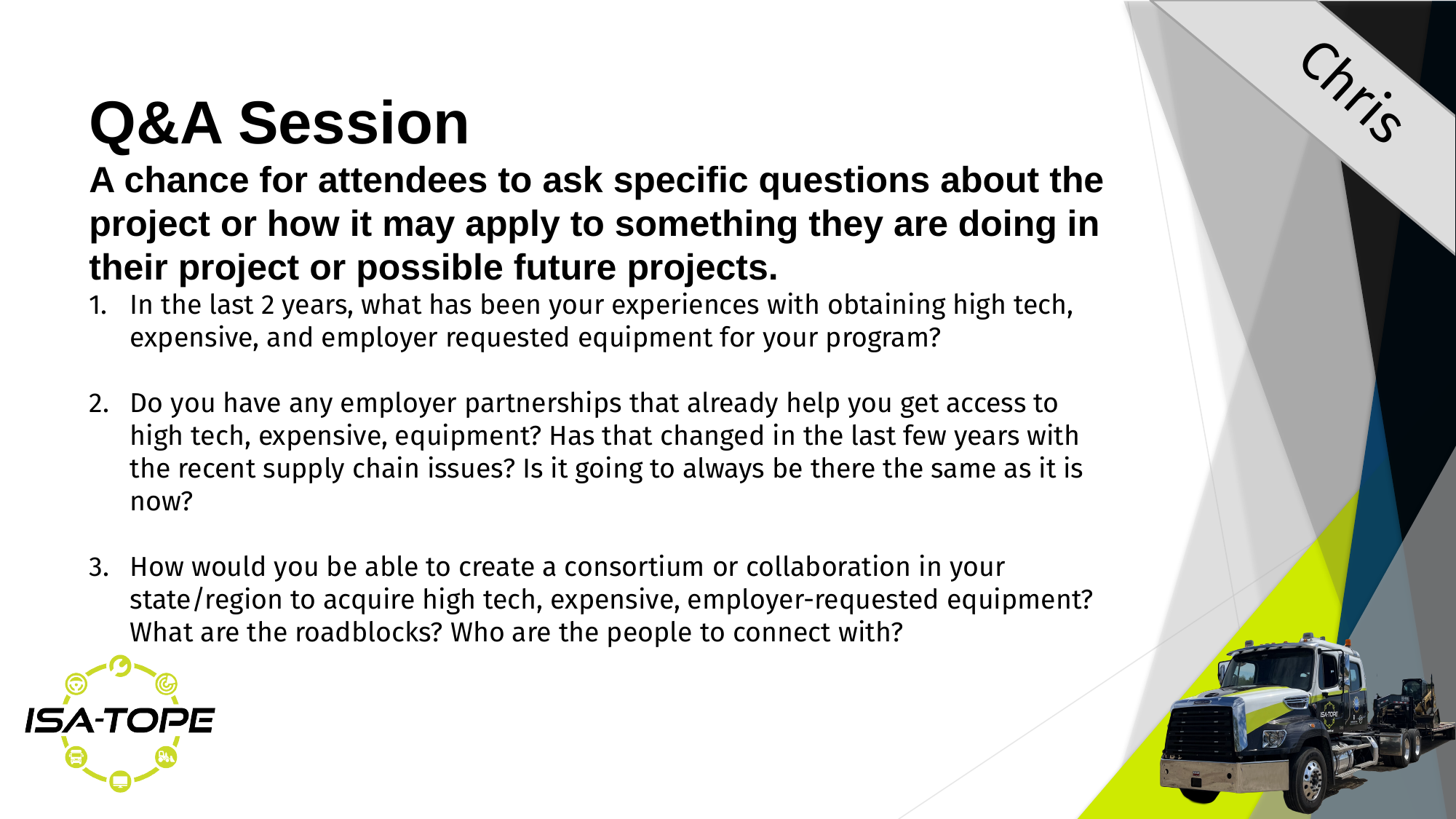

Chris
Q&A Session
A chance for attendees to ask specific questions about the project or how it may apply to something they are doing in their project or possible future projects.
In the last 2 years, what has been your experiences with obtaining high tech, expensive, and employer requested equipment for your program?

Do you have any employer partnerships that already help you get access to high tech, expensive, equipment? Has that changed in the last few years with the recent supply chain issues? Is it going to always be there the same as it is now?

How would you be able to create a consortium or collaboration in your state/region to acquire high tech, expensive, employer-requested equipment? What are the roadblocks? Who are the people to connect with?